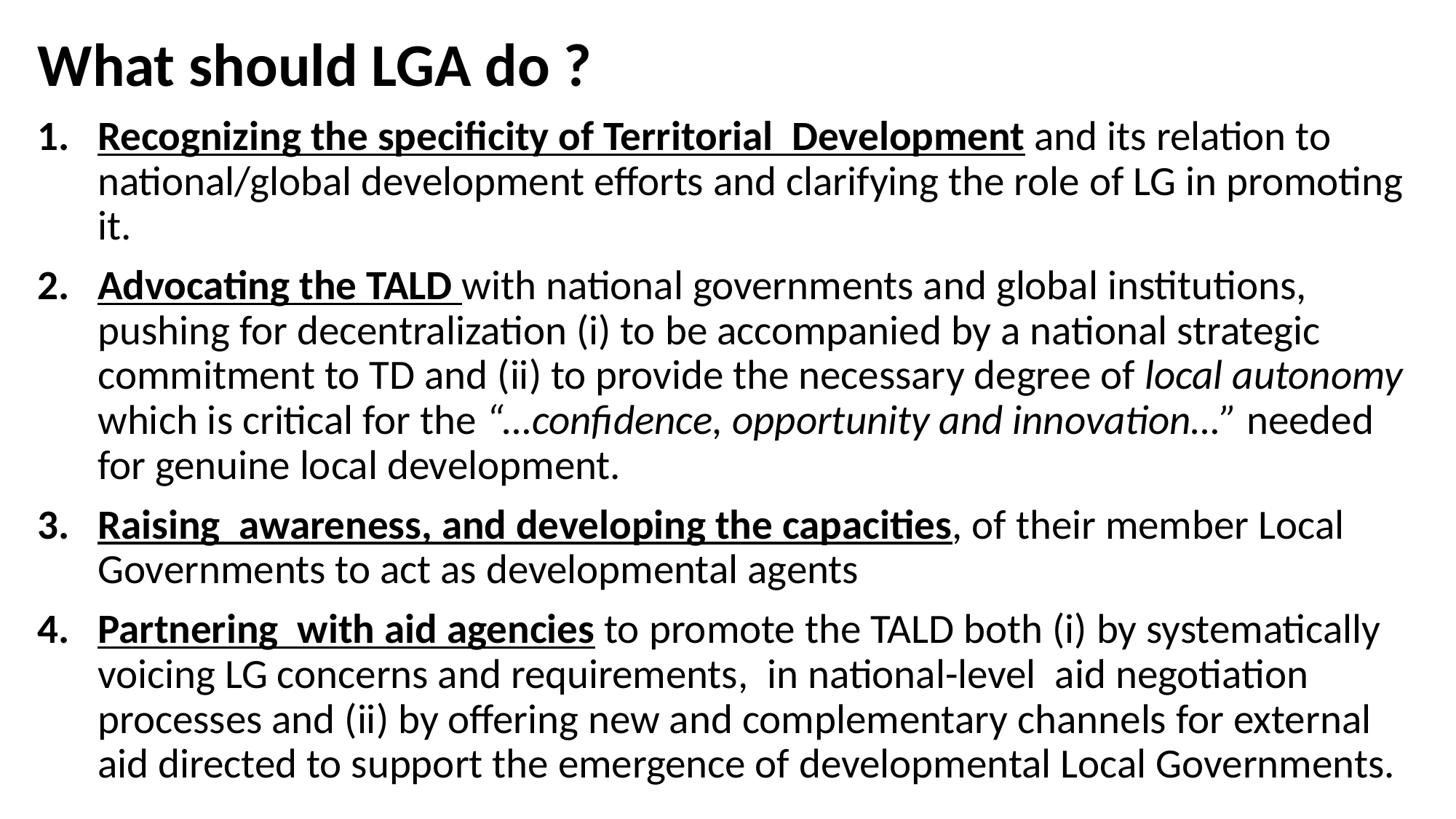

# What should LGA do ?
Recognizing the specificity of Territorial  Development and its relation to national/global development efforts and clarifying the role of LG in promoting it.
Advocating the TALD with national governments and global institutions, pushing for decentralization (i) to be accompanied by a national strategic commitment to TD and (ii) to provide the necessary degree of local autonomy which is critical for the “…confidence, opportunity and innovation…” needed for genuine local development.
Raising  awareness, and developing the capacities, of their member Local Governments to act as developmental agents
Partnering  with aid agencies to promote the TALD both (i) by systematically voicing LG concerns and requirements,  in national-level  aid negotiation processes and (ii) by offering new and complementary channels for external aid directed to support the emergence of developmental Local Governments.